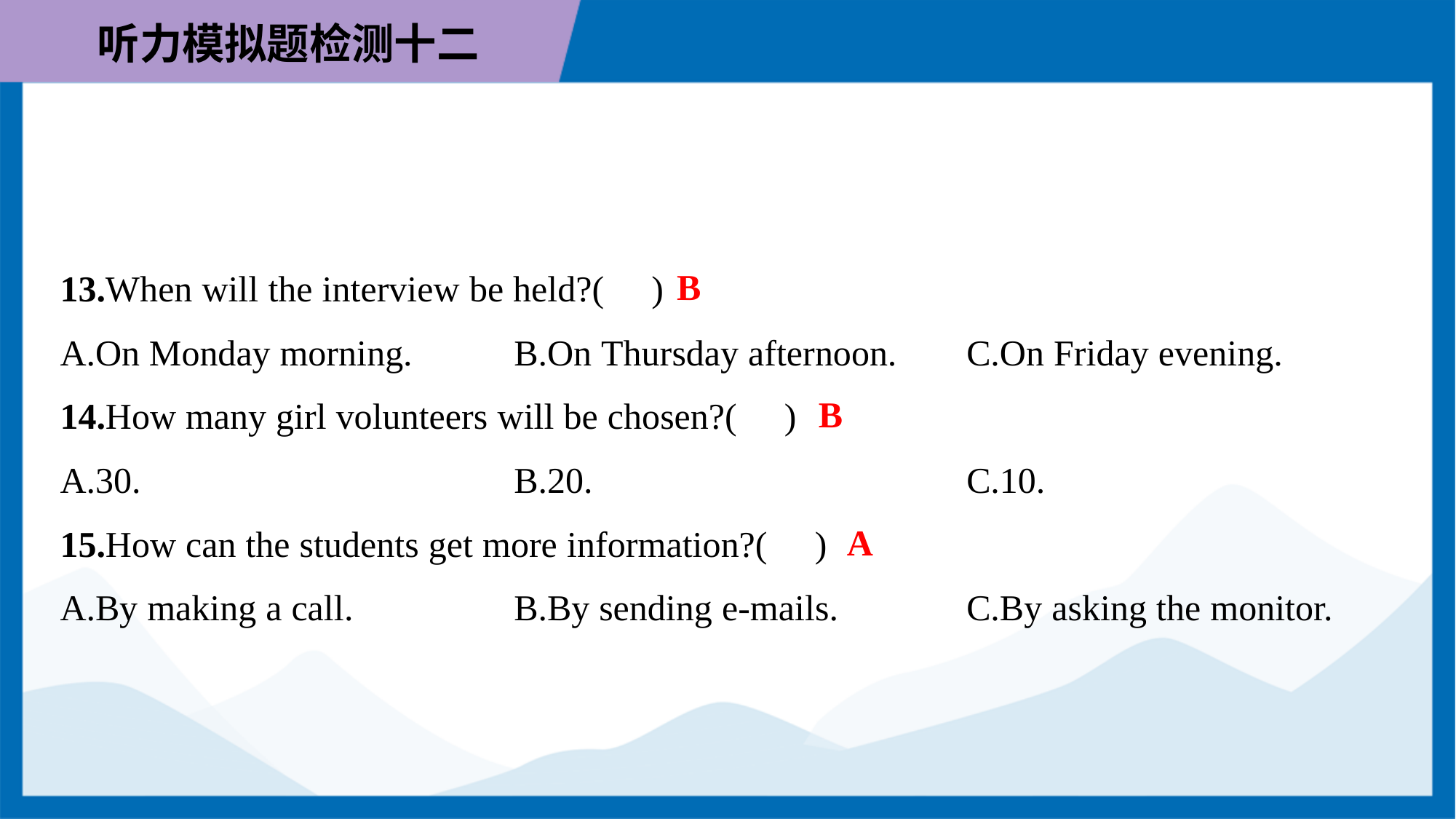

B
13.When will the interview be held?(     )
A.On Monday morning.	B.On Thursday afternoon.	C.On Friday evening.
B
14.How many girl volunteers will be chosen?(     )
A.30.	B.20.	C.10.
A
15.How can the students get more information?(     )
A.By making a call.	B.By sending e-mails.	C.By asking the monitor.